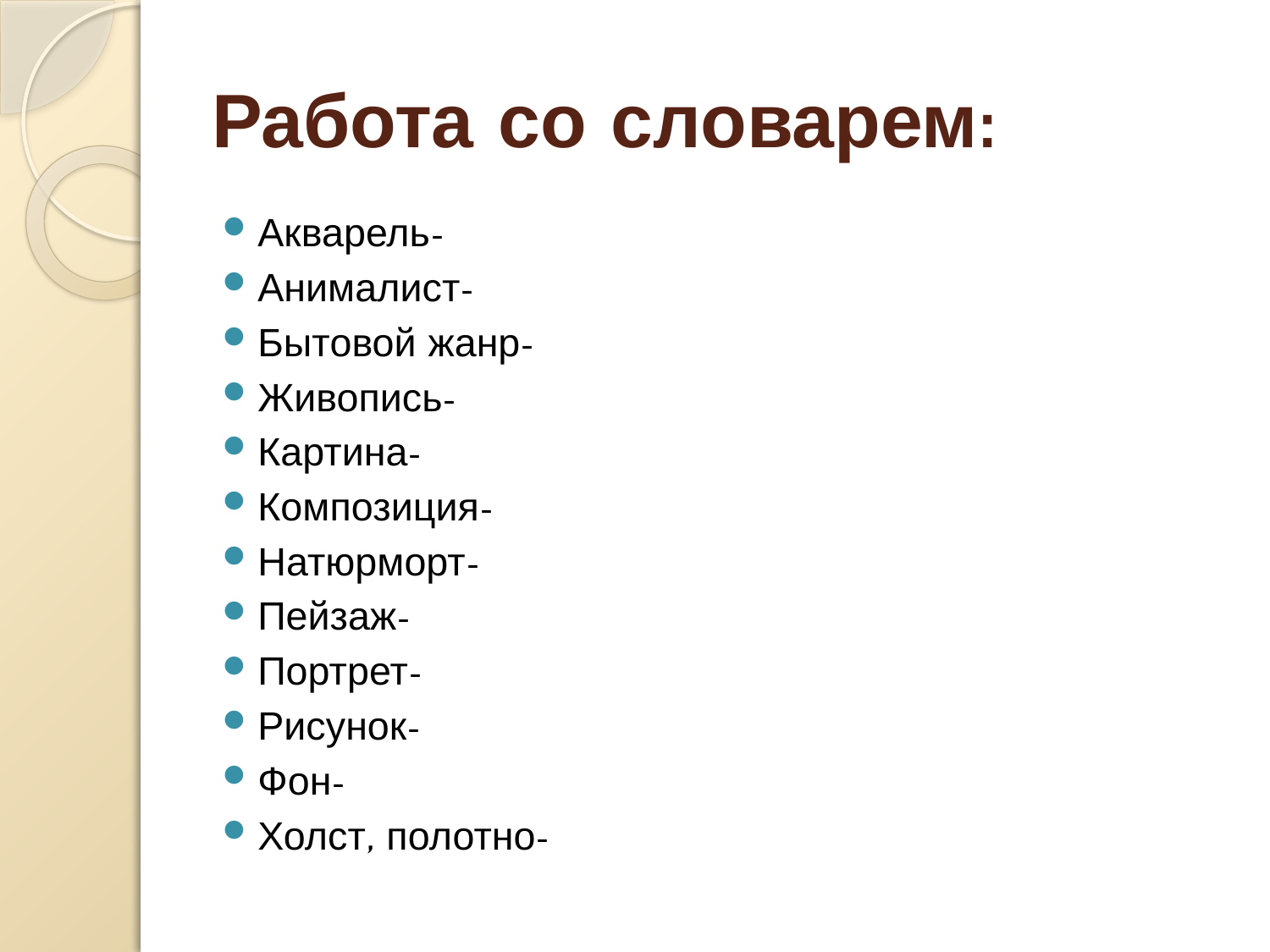

# Работа со словарем:
Акварель-
Анималист-
Бытовой жанр-
Живопись-
Картина-
Композиция-
Натюрморт-
Пейзаж-
Портрет-
Рисунок-
Фон-
Холст, полотно-